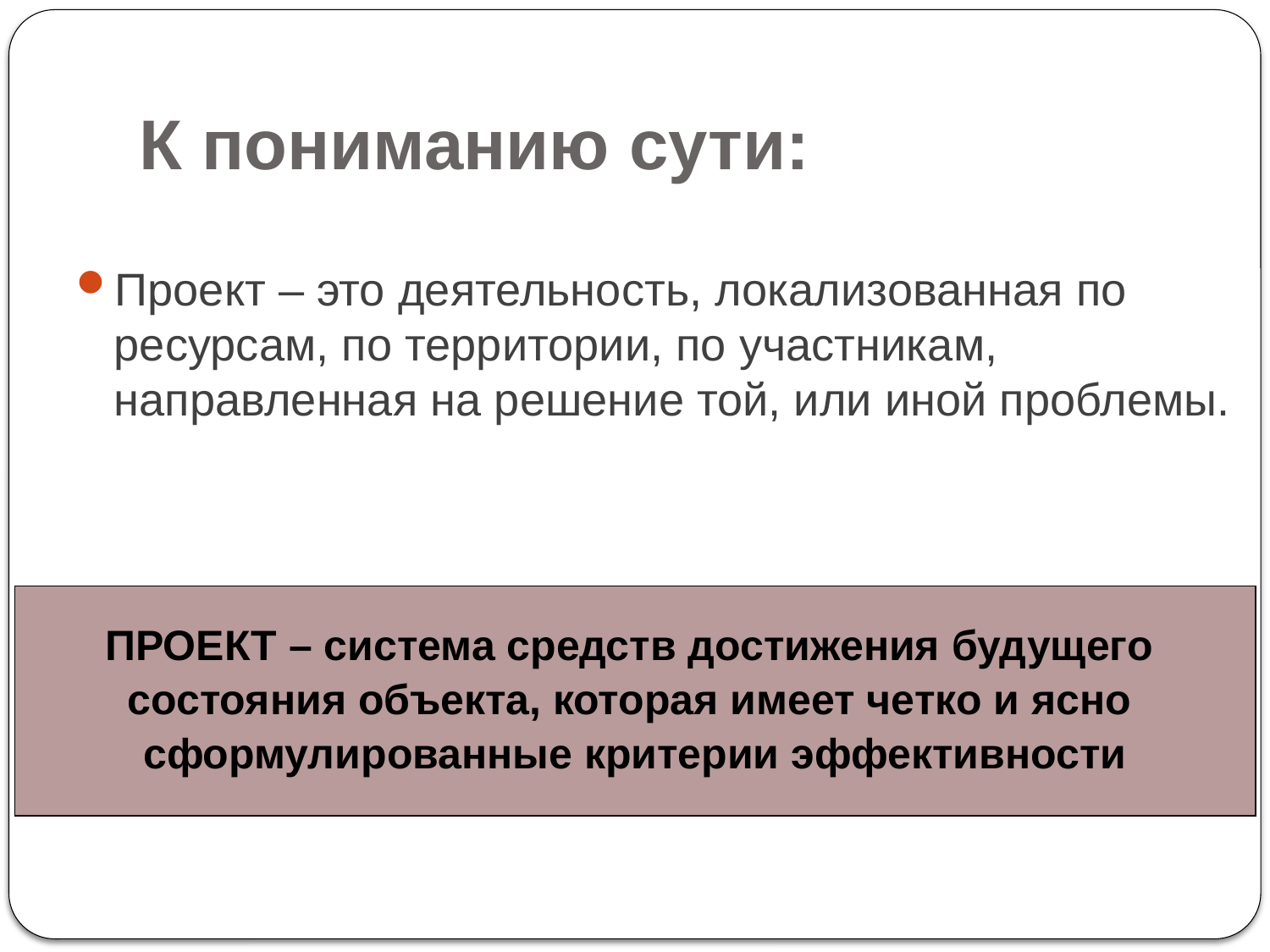

# К пониманию сути:
Проект – это деятельность, локализованная по ресурсам, по территории, по участникам, направленная на решение той, или иной проблемы.
ПРОЕКТ – система средств достижения будущего
состояния объекта, которая имеет четко и ясно
сформулированные критерии эффективности